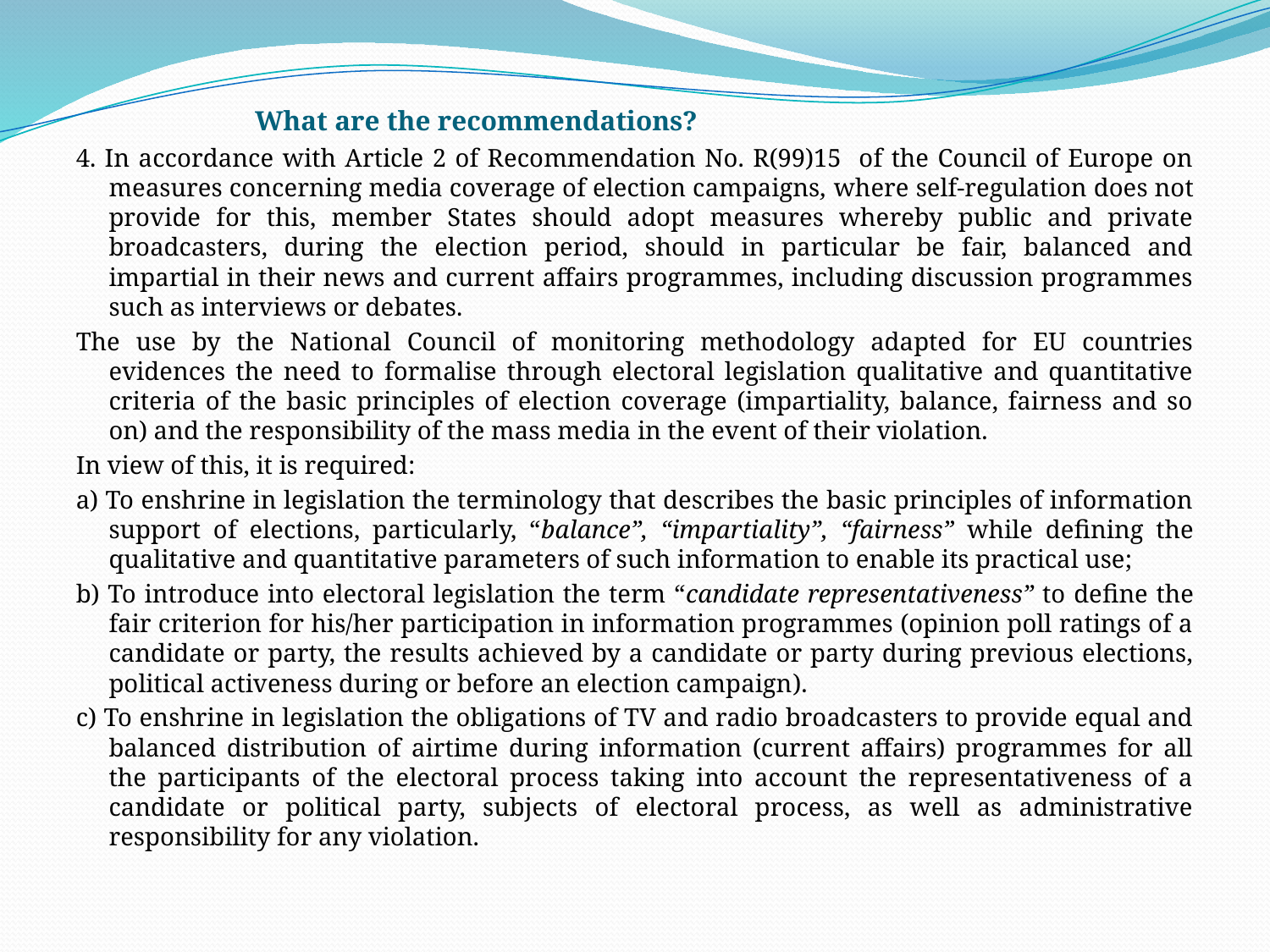

# What are the recommendations?
4. In accordance with Article 2 of Recommendation No. R(99)15  of the Council of Europe on measures concerning media coverage of election campaigns, where self-regulation does not provide for this, member States should adopt measures whereby public and private broadcasters, during the election period, should in particular be fair, balanced and impartial in their news and current affairs programmes, including discussion programmes such as interviews or debates.
The use by the National Council of monitoring methodology adapted for EU countries evidences the need to formalise through electoral legislation qualitative and quantitative criteria of the basic principles of election coverage (impartiality, balance, fairness and so on) and the responsibility of the mass media in the event of their violation.
In view of this, it is required:
a) To enshrine in legislation the terminology that describes the basic principles of information support of elections, particularly, “balance”, “impartiality”, “fairness” while defining the qualitative and quantitative parameters of such information to enable its practical use;
b) To introduce into electoral legislation the term “candidate representativeness” to define the fair criterion for his/her participation in information programmes (opinion poll ratings of a candidate or party, the results achieved by a candidate or party during previous elections, political activeness during or before an election campaign).
c) To enshrine in legislation the obligations of TV and radio broadcasters to provide equal and balanced distribution of airtime during information (current affairs) programmes for all the participants of the electoral process taking into account the representativeness of a candidate or political party, subjects of electoral process, as well as administrative responsibility for any violation.